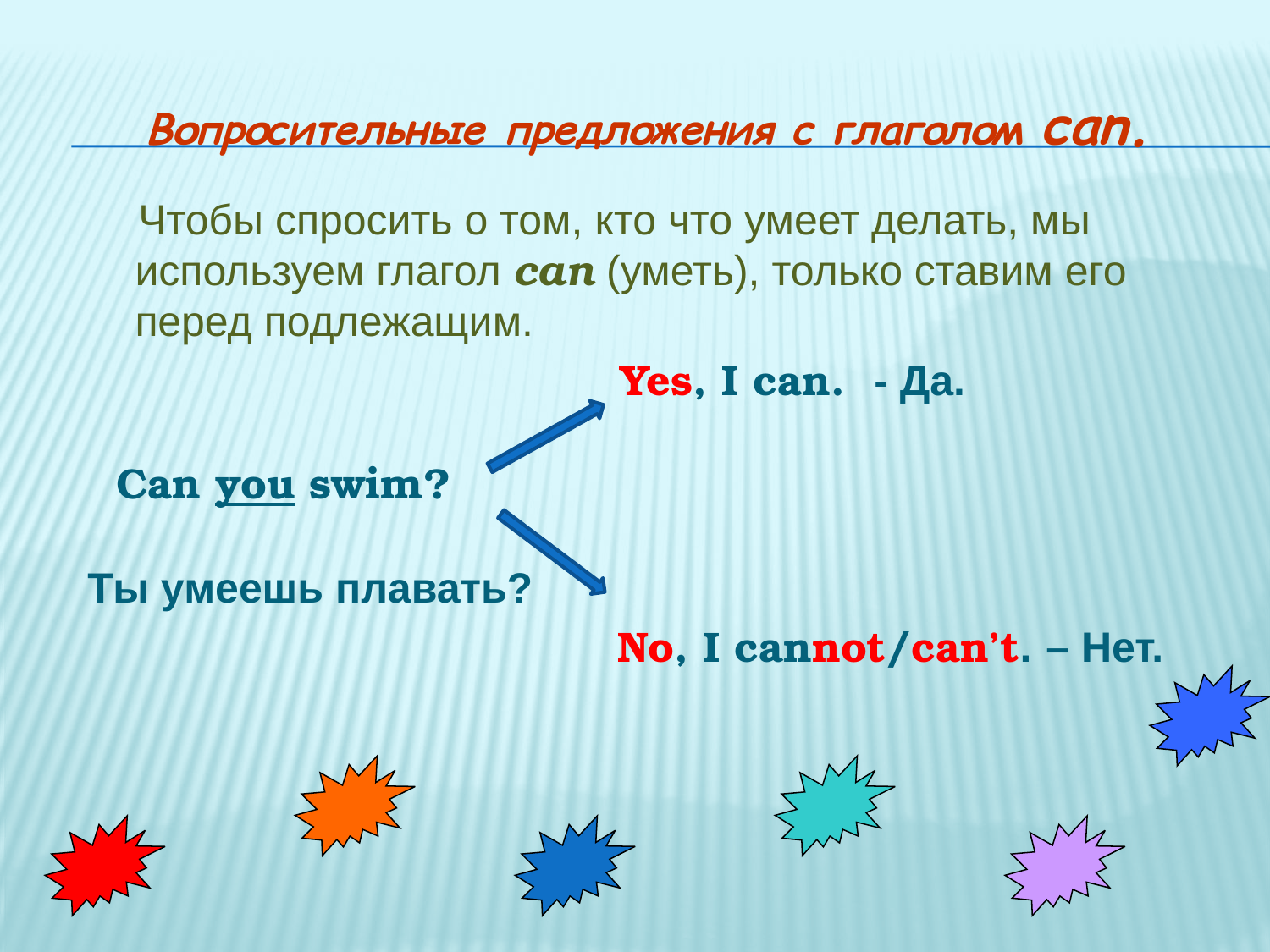

# Вопросительные предложения с глаголом can.
     Чтобы спросить о том, кто что умеет делать, мы используем глагол can (уметь), только ставим его перед подлежащим.
                                     Yes, I can.  - Да.

  Can you swim?

Ты умеешь плавать?
                                     No, I cannot/can’t. – Нет.